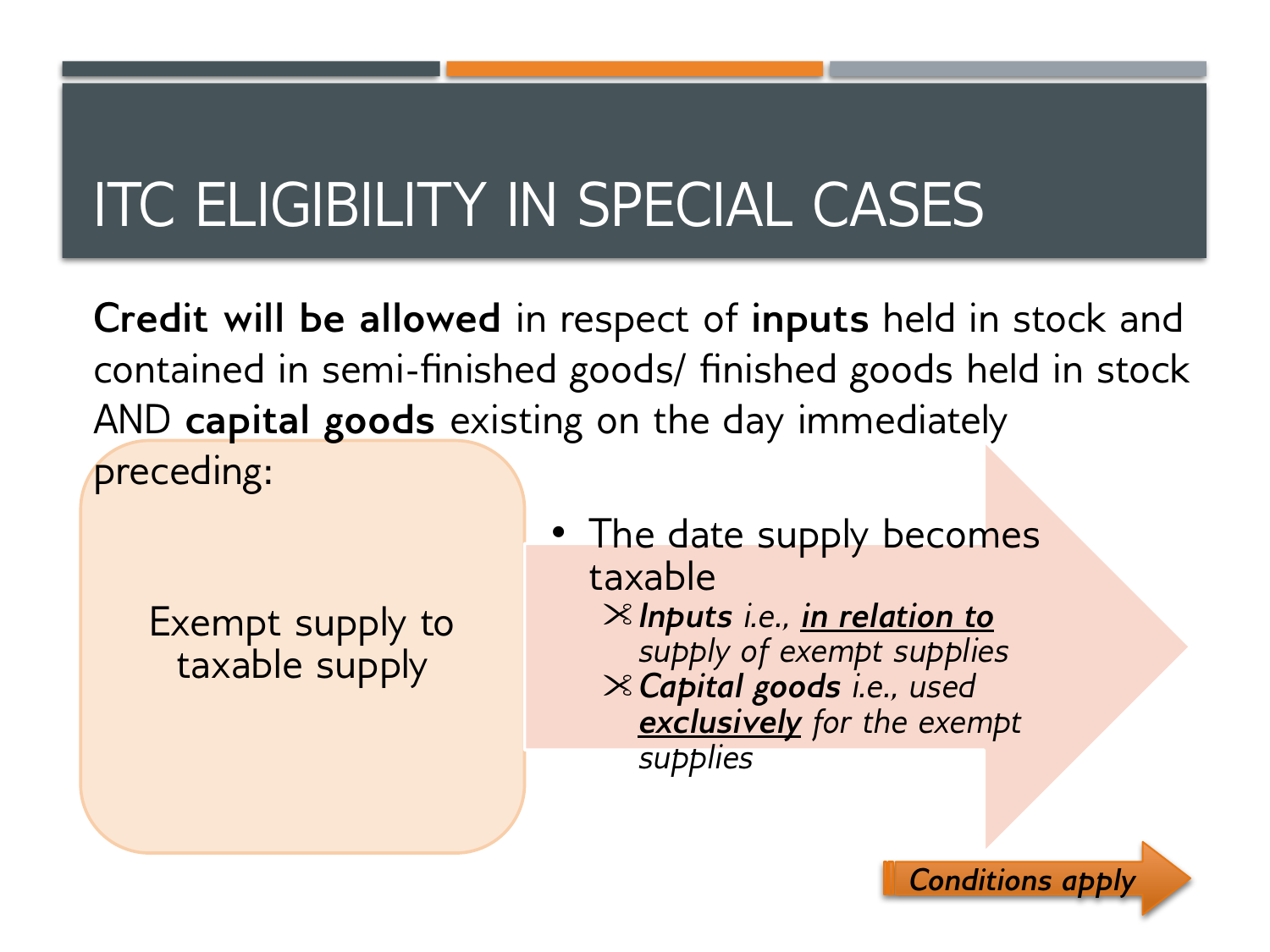

# ITC eligibility in Special cases
Credit will be allowed in respect of inputs held in stock and contained in semi-finished goods/ finished goods held in stock AND capital goods existing on the day immediately preceding:
The date supply becomes taxable
Capital goods i.e., used exclusively for the exempt supplies
Conditions apply